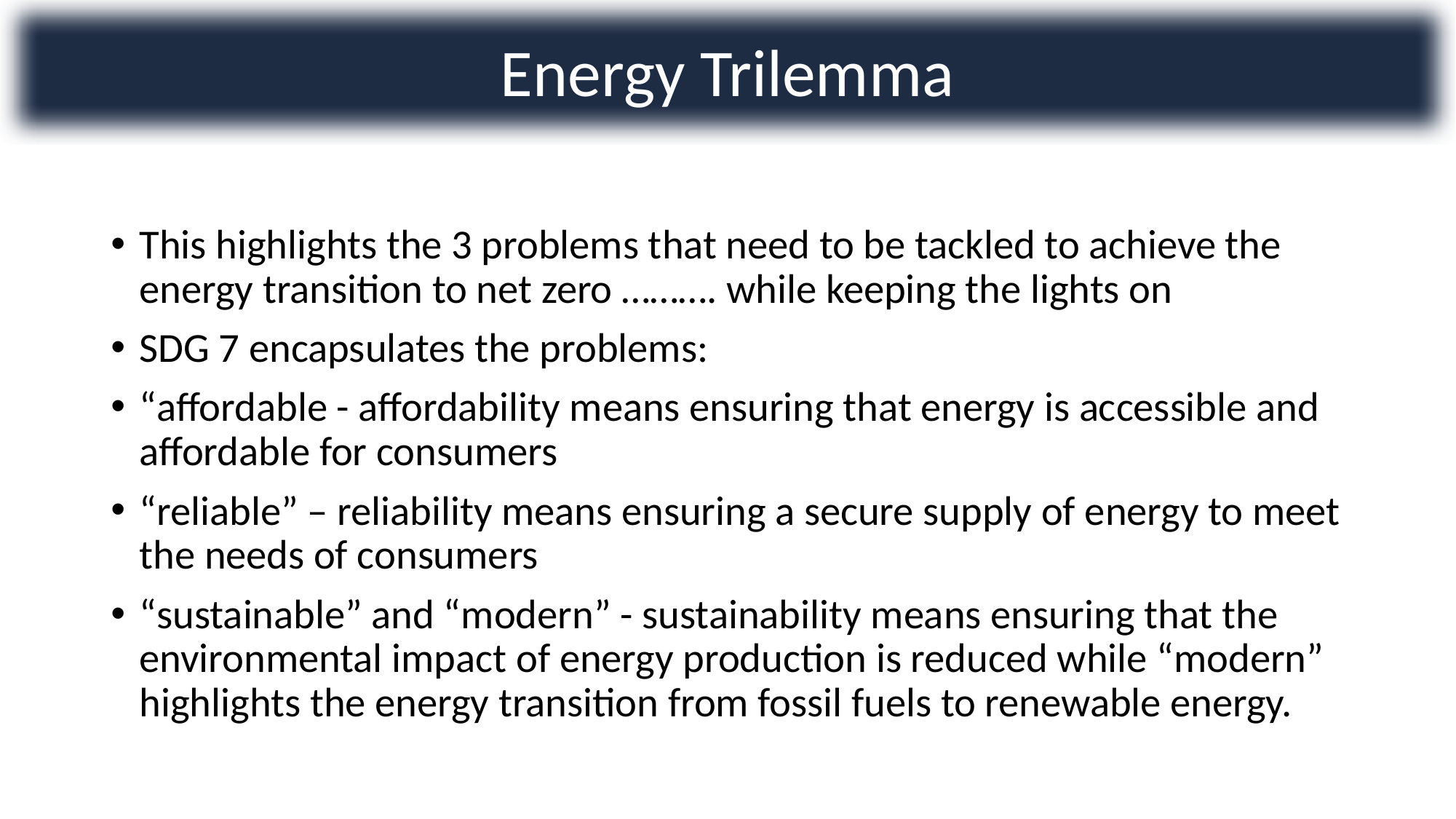

Energy Trilemma
This highlights the 3 problems that need to be tackled to achieve the energy transition to net zero ………. while keeping the lights on
SDG 7 encapsulates the problems:
“affordable - affordability means ensuring that energy is accessible and affordable for consumers
“reliable” – reliability means ensuring a secure supply of energy to meet the needs of consumers
“sustainable” and “modern” - sustainability means ensuring that the environmental impact of energy production is reduced while “modern” highlights the energy transition from fossil fuels to renewable energy.